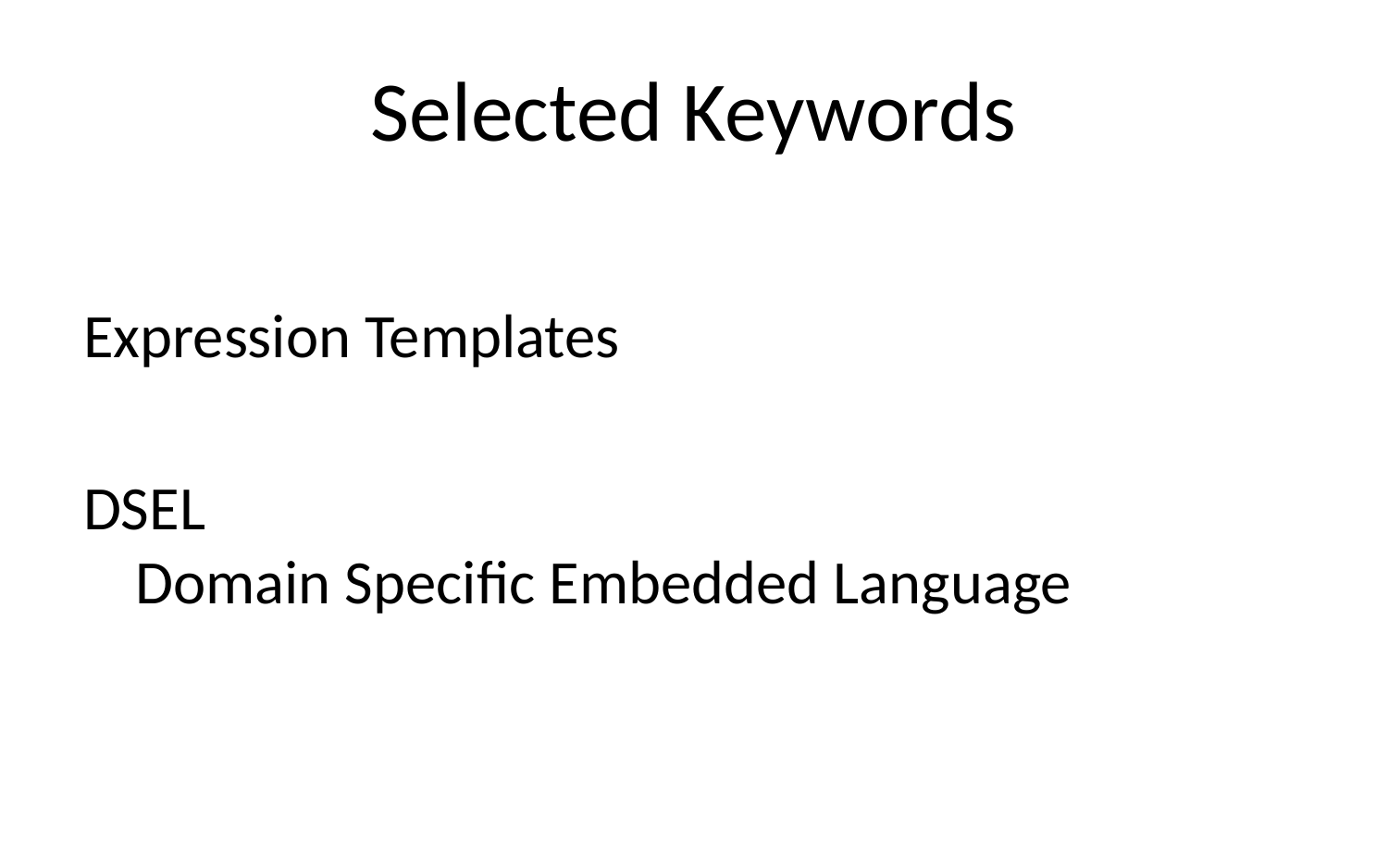

# Selected Keywords

Expression Templates

DSEL
Domain Specific Embedded Language